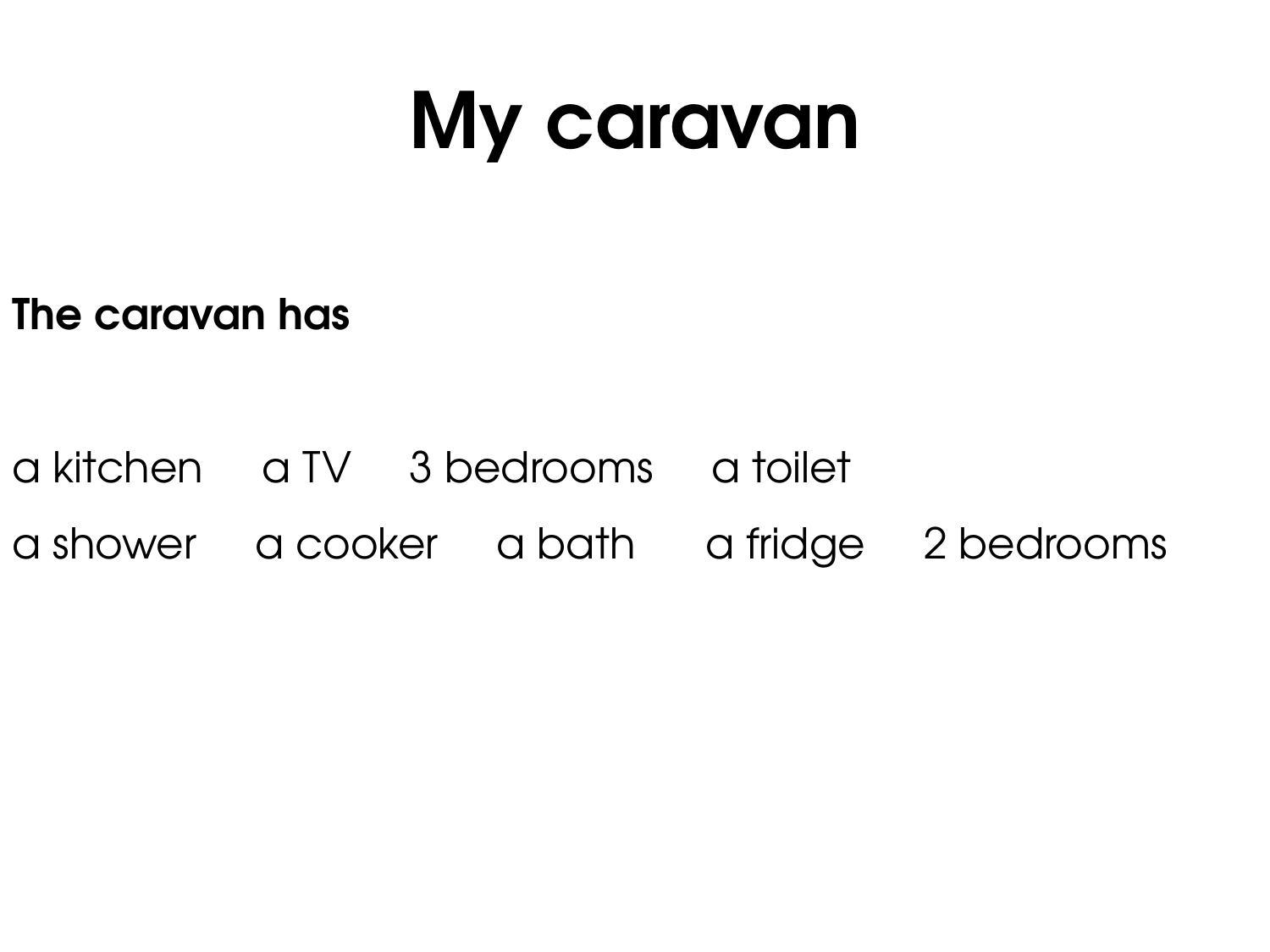

# My caravan
The caravan has

a kitchen     a TV     3 bedrooms     a toilet
a shower     a cooker     a bath      a fridge     2 bedrooms